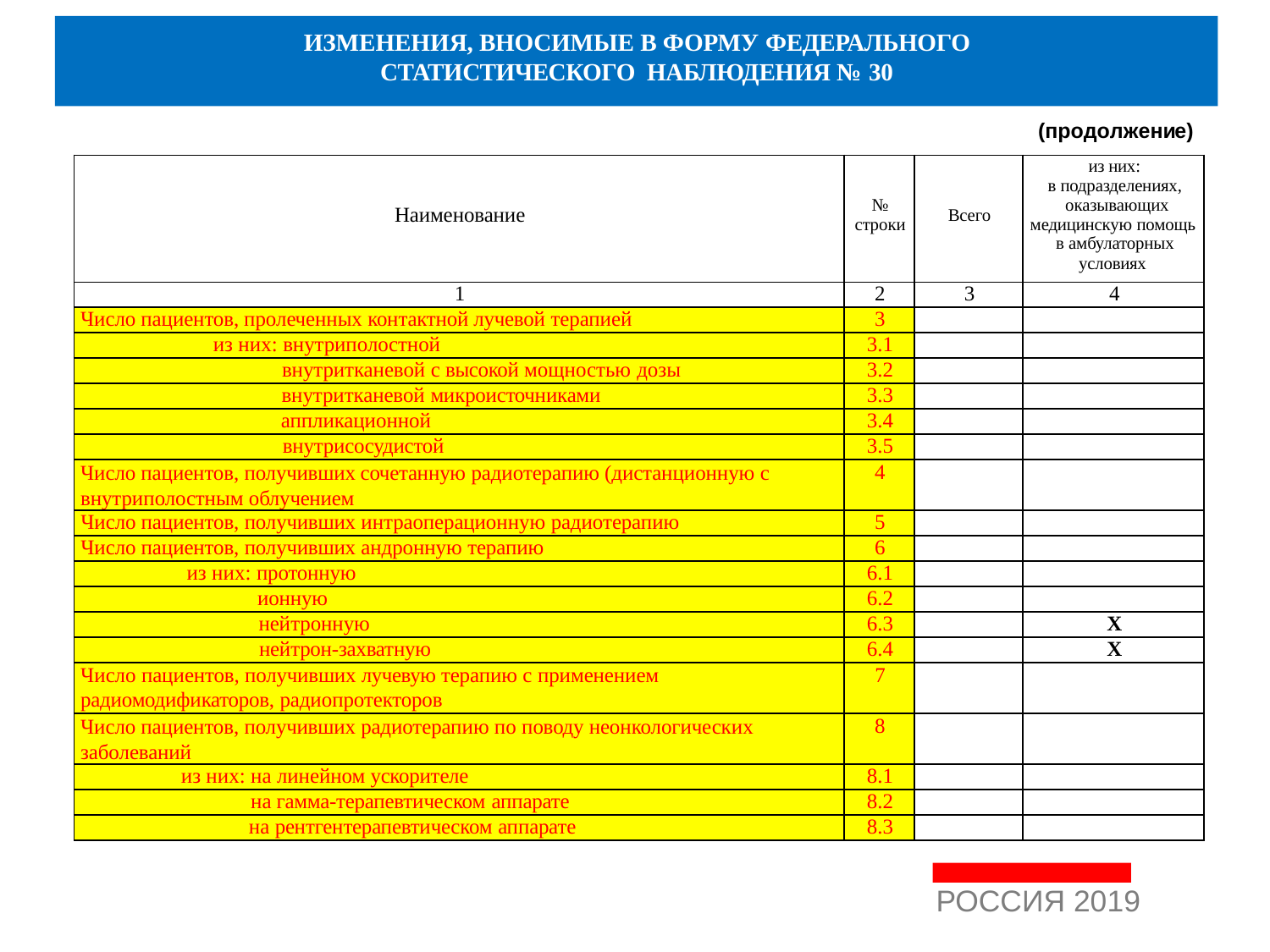

ИЗМЕНЕНИЯ, ВНОСИМЫЕ В ФОРМУ ФЕДЕРАЛЬНОГО
СТАТИСТИЧЕСКОГО  НАБЛЮДЕНИЯ № 30

(продолжение)
| Наименование | № строки | Всего | из них: в подразделениях, оказывающих медицинскую помощь в амбулаторных условиях |
| --- | --- | --- | --- |
| 1 | 2 | 3 | 4 |
| Число пациентов, пролеченных контактной лучевой терапией | 3 |  |  |
| из них: внутриполостной | 3.1 |  |  |
| внутритканевой с высокой мощностью дозы | 3.2 |  |  |
| внутритканевой микроисточниками | 3.3 |  |  |
| аппликационной | 3.4 |  |  |
| внутрисосудистой | 3.5 |  |  |
| Число пациентов, получивших сочетанную радиотерапию (дистанционную с внутриполостным облучением | 4 |  |  |
| Число пациентов, получивших интраоперационную радиотерапию | 5 |  |  |
| Число пациентов, получивших андронную терапию | 6 |  |  |
| из них: протонную | 6.1 |  |  |
| ионную | 6.2 |  |  |
| нейтронную | 6.3 |  | Х |
| нейтрон-захватную | 6.4 |  | Х |
| Число пациентов, получивших лучевую терапию с применением радиомодификаторов, радиопротекторов | 7 |  |  |
| Число пациентов, получивших радиотерапию по поводу неонкологических заболеваний | 8 |  |  |
| из них: на линейном ускорителе | 8.1 |  |  |
| на гамма-терапевтическом аппарате | 8.2 |  |  |
| на рентгентерапевтическом аппарате | 8.3 |  |  |

РОССИЯ 2019